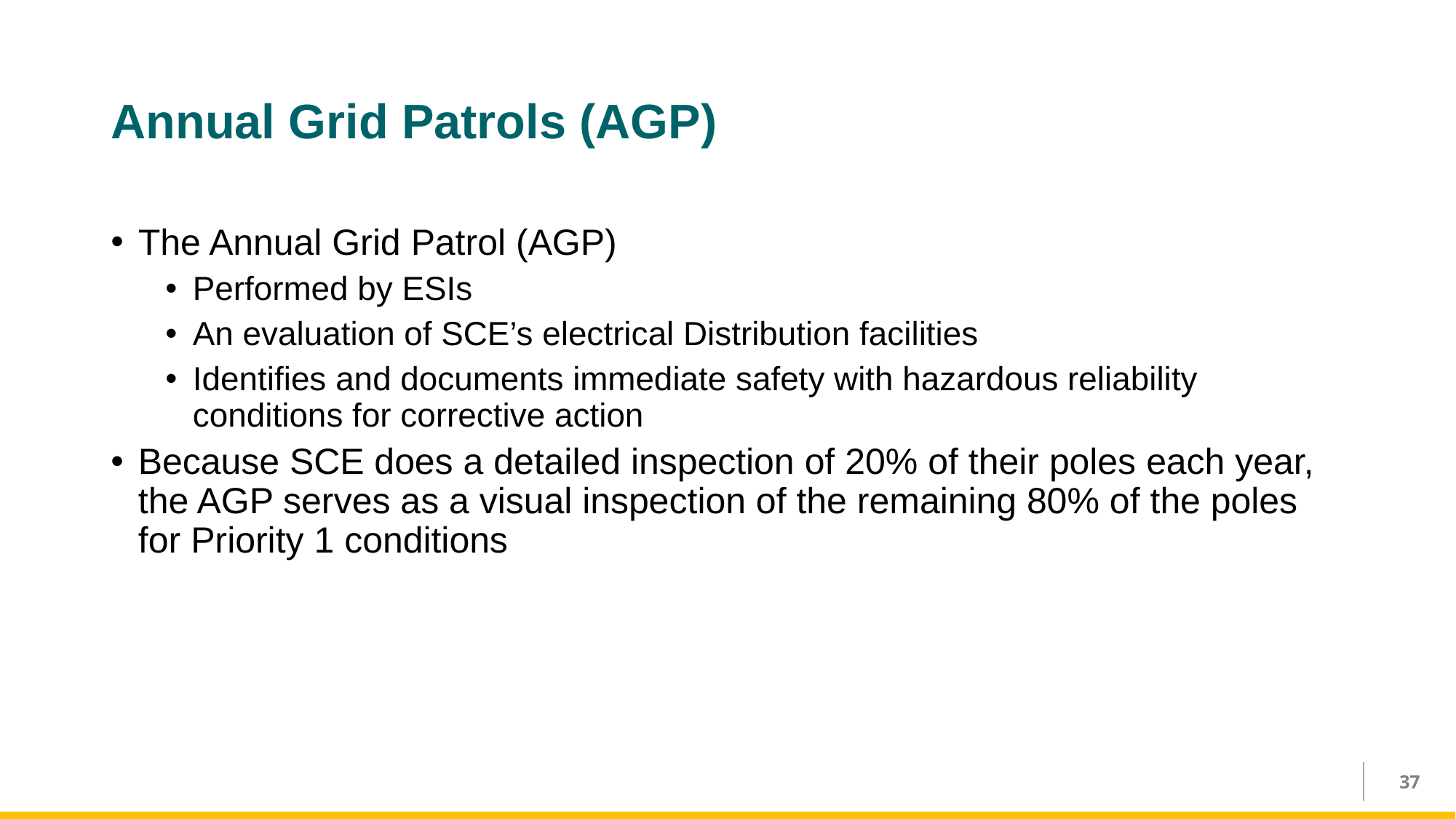

# Annual Grid Patrols (AGP)
The Annual Grid Patrol (AGP)
Performed by ESIs
An evaluation of SCE’s electrical Distribution facilities
Identifies and documents immediate safety with hazardous reliability conditions for corrective action
Because SCE does a detailed inspection of 20% of their poles each year, the AGP serves as a visual inspection of the remaining 80% of the poles for Priority 1 conditions